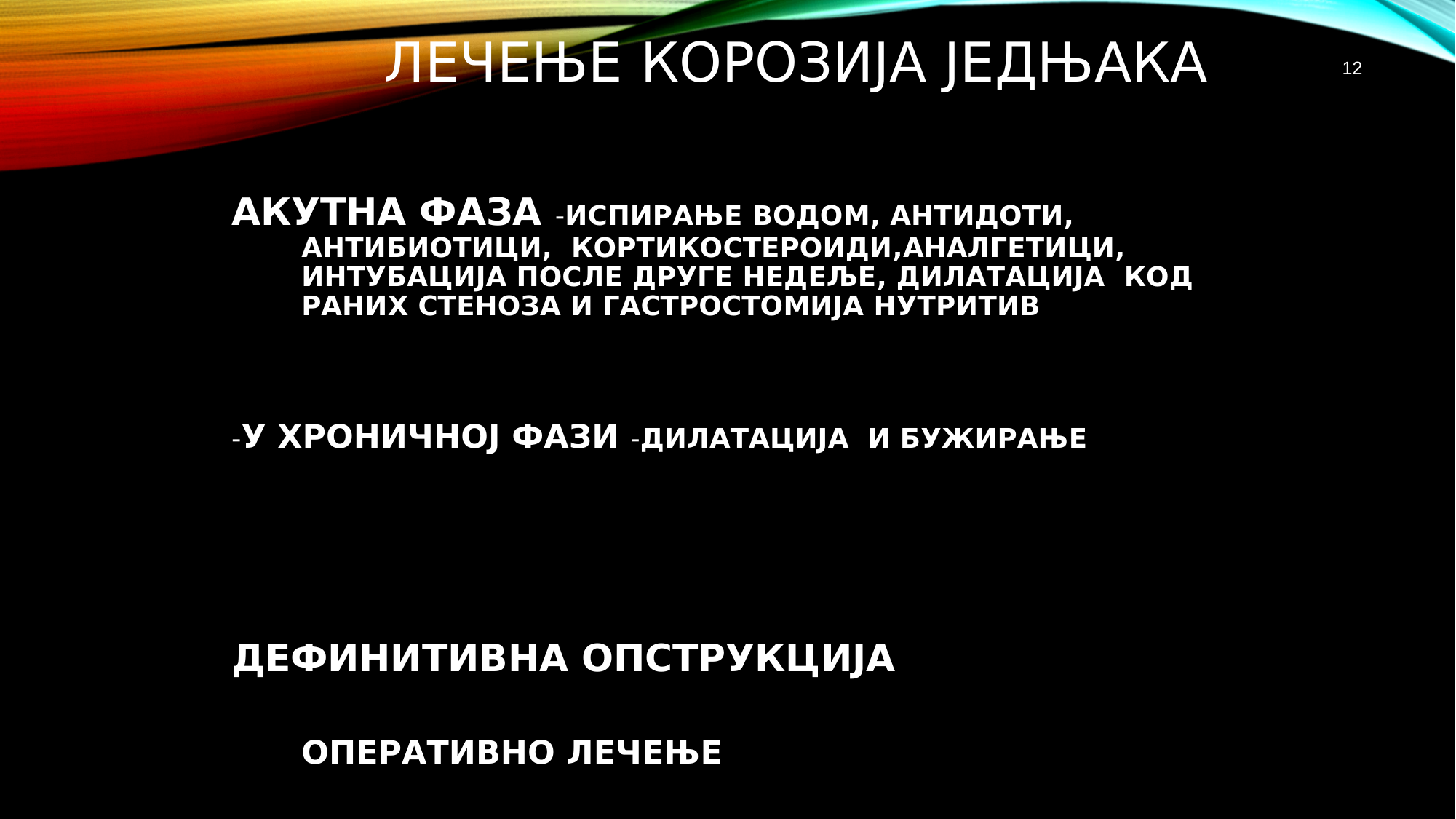

# ЛЕЧЕЊЕ КОРОЗИЈА ЈЕДЊАКА
12
АКУТНА ФАЗА -ИСПИРАЊЕ ВОДОМ, АНТИДОТИ,  АНТИБИОТИЦИ,  КОРТИКОСТЕРОИДИ,АНАЛГЕТИЦИ,  ИНТУБАЦИЈА ПОСЛЕ ДРУГЕ НЕДЕЉЕ, ДИЛАТАЦИЈА  КОД РАНИХ СТЕНОЗА И ГАСТРОСТОМИЈА НУТРИТИВ

-У ХРОНИЧНОЈ ФАЗИ -ДИЛАТАЦИЈА  И БУЖИРАЊЕ

ДЕФИНИТИВНА ОПСТРУКЦИЈА

	ОПЕРАТИВНО ЛЕЧЕЊЕ